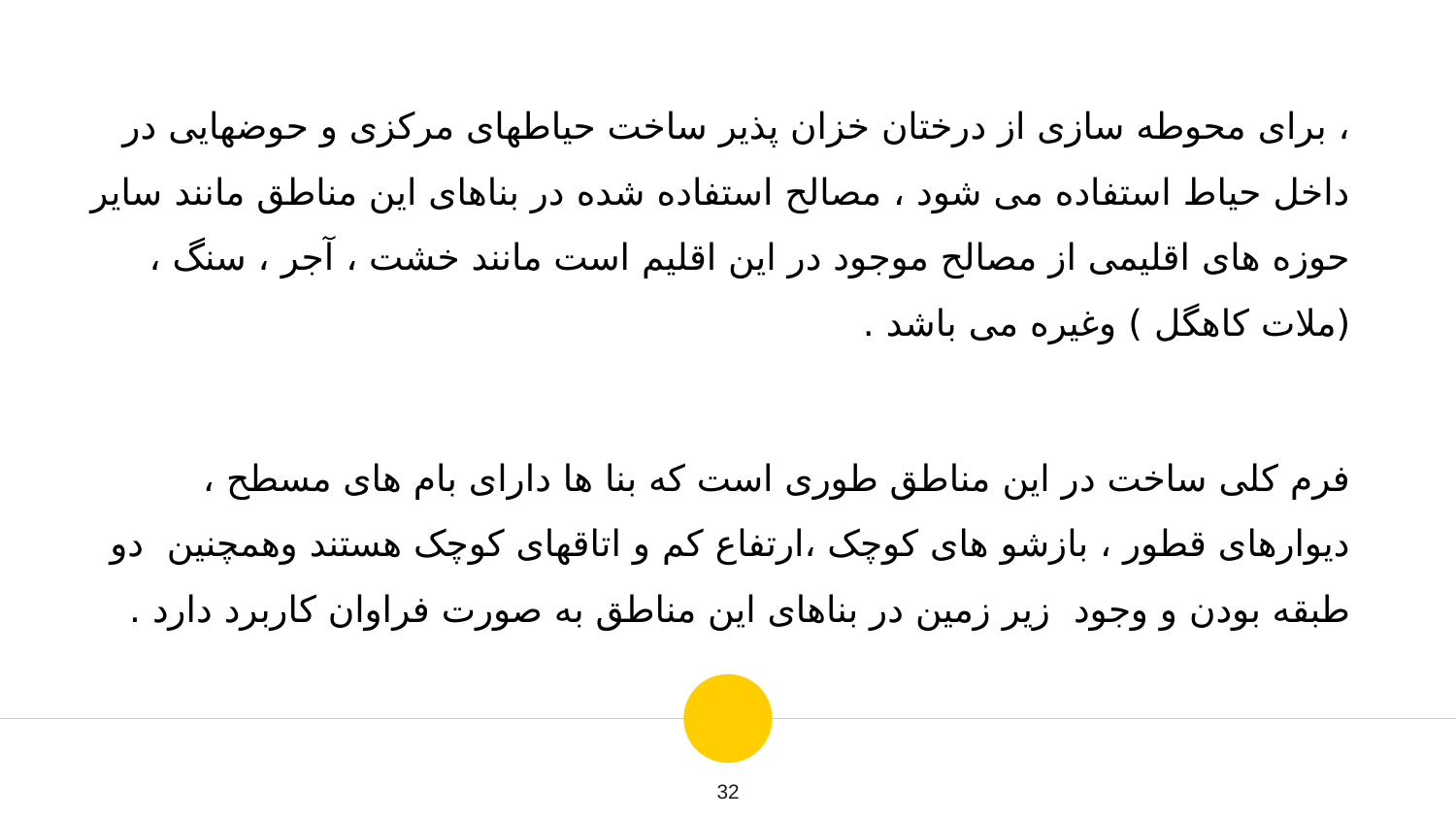

، برای محوطه سازی از درختان خزان پذیر ساخت حیاطهای مرکزی و حوضهایی در داخل حیاط استفاده می شود ، مصالح استفاده شده در بناهای این مناطق مانند سایر حوزه های اقلیمی از مصالح موجود در این اقلیم است مانند خشت ، آجر ، سنگ ، (ملات کاهگل ) وغیره می باشد .

فرم کلی ساخت در این مناطق طوری است که بنا ها دارای بام های مسطح ، دیوارهای قطور ، بازشو های کوچک ،ارتفاع کم و اتاقهای کوچک هستند وهمچنین  دو طبقه بودن و وجود  زیر زمین در بناهای این مناطق به صورت فراوان کاربرد دارد .

32